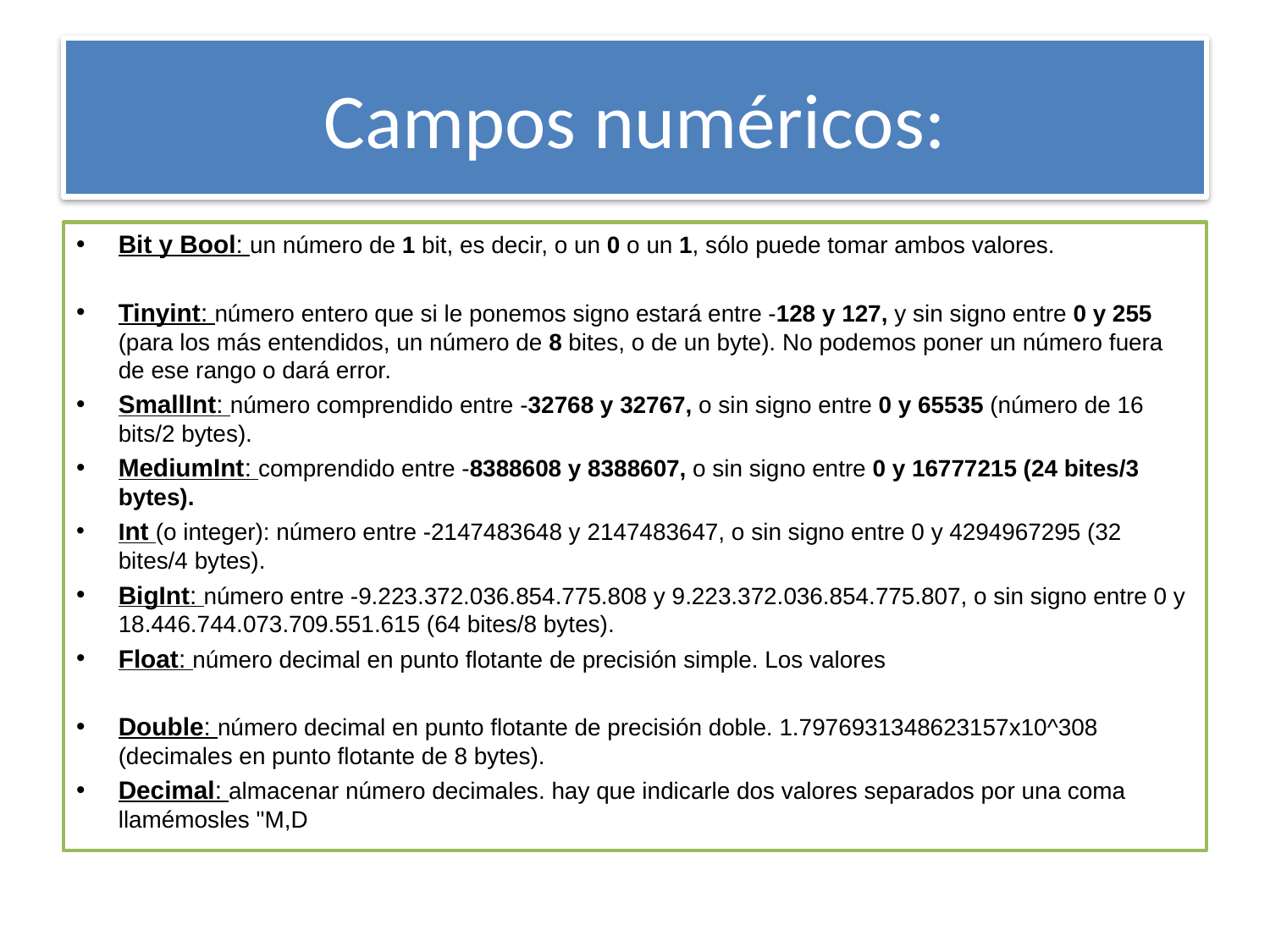

# Campos numéricos:
Bit y Bool: un número de 1 bit, es decir, o un 0 o un 1, sólo puede tomar ambos valores.

Tinyint: número entero que si le ponemos signo estará entre -128 y 127, y sin signo entre 0 y 255 (para los más entendidos, un número de 8 bites, o de un byte). No podemos poner un número fuera de ese rango o dará error.
SmallInt: número comprendido entre -32768 y 32767, o sin signo entre 0 y 65535 (número de 16 bits/2 bytes).
MediumInt: comprendido entre -8388608 y 8388607, o sin signo entre 0 y 16777215 (24 bites/3 bytes).
Int (o integer): número entre -2147483648 y 2147483647, o sin signo entre 0 y 4294967295 (32 bites/4 bytes).
BigInt: número entre -9.223.372.036.854.775.808 y 9.223.372.036.854.775.807, o sin signo entre 0 y 18.446.744.073.709.551.615 (64 bites/8 bytes).
Float: número decimal en punto flotante de precisión simple. Los valores

Double: número decimal en punto flotante de precisión doble. 1.7976931348623157x10^308 (decimales en punto flotante de 8 bytes).
Decimal: almacenar número decimales. hay que indicarle dos valores separados por una coma llamémosles "M,D